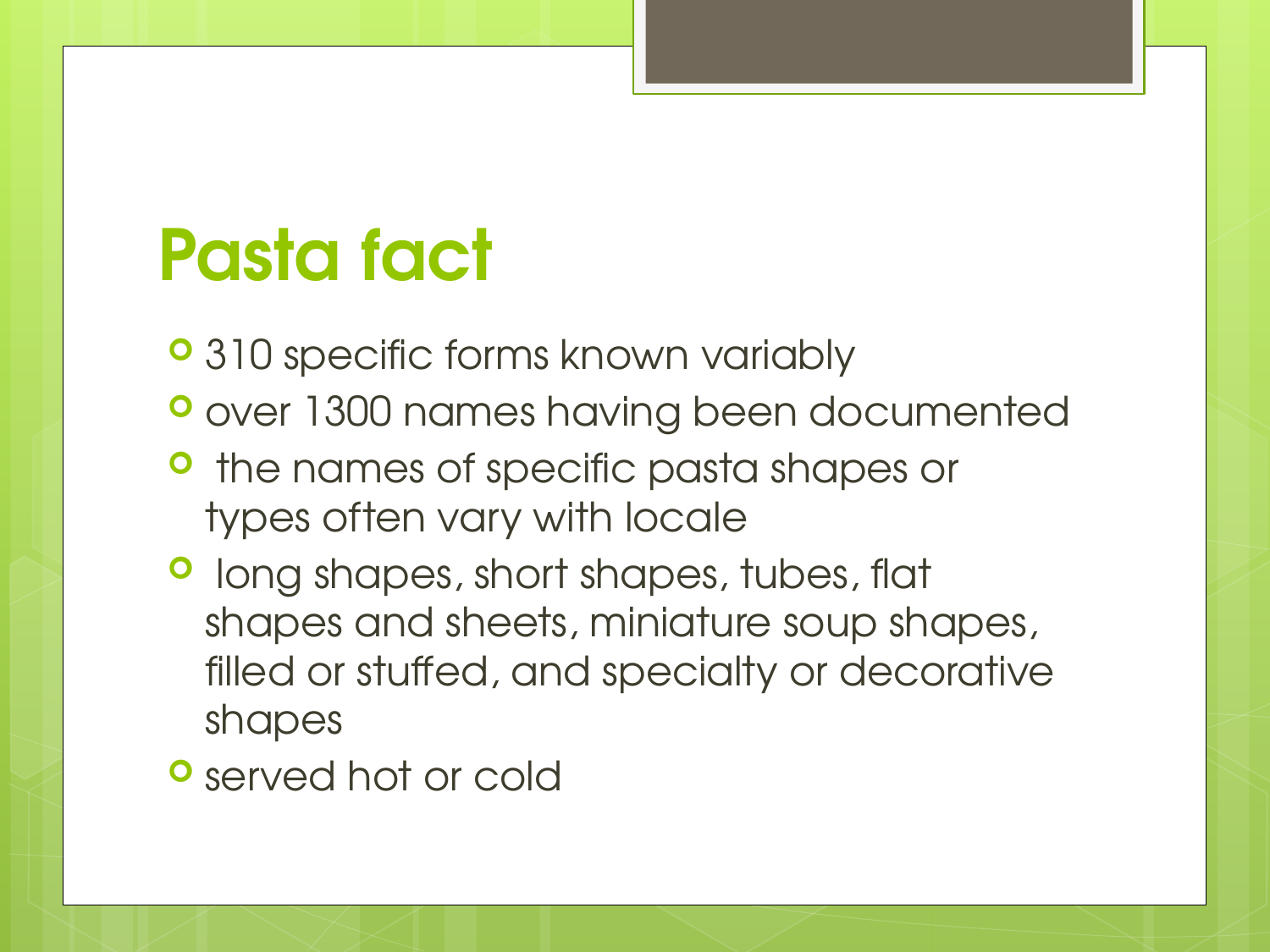

# Pasta fact
310 specific forms known variably
over 1300 names having been documented
 the names of specific pasta shapes or types often vary with locale
 long shapes, short shapes, tubes, flat shapes and sheets, miniature soup shapes, filled or stuffed, and specialty or decorative shapes
served hot or cold